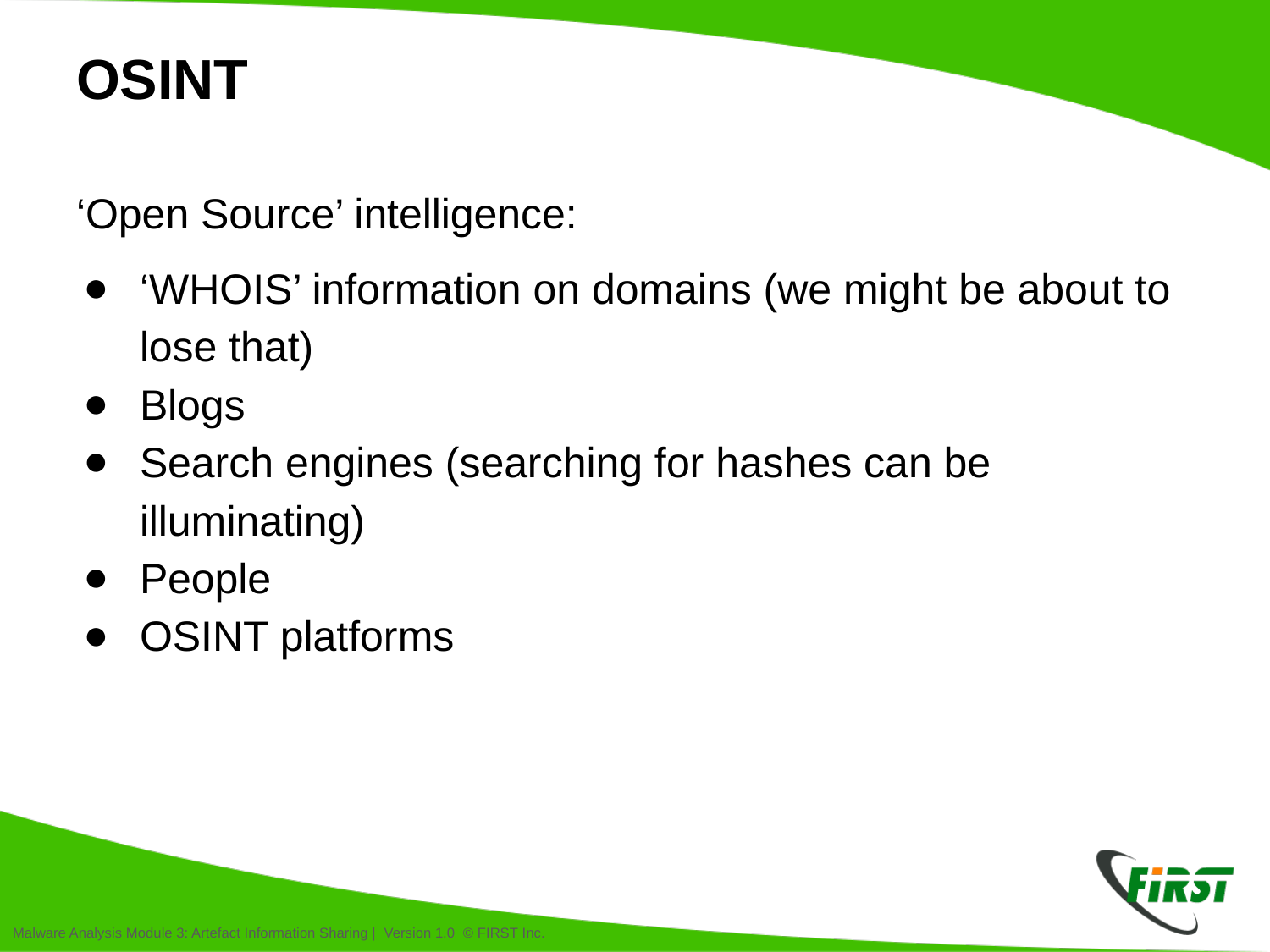

# OSINT
‘Open Source’ intelligence:
‘WHOIS’ information on domains (we might be about to lose that)
Blogs
Search engines (searching for hashes can be illuminating)
People
OSINT platforms